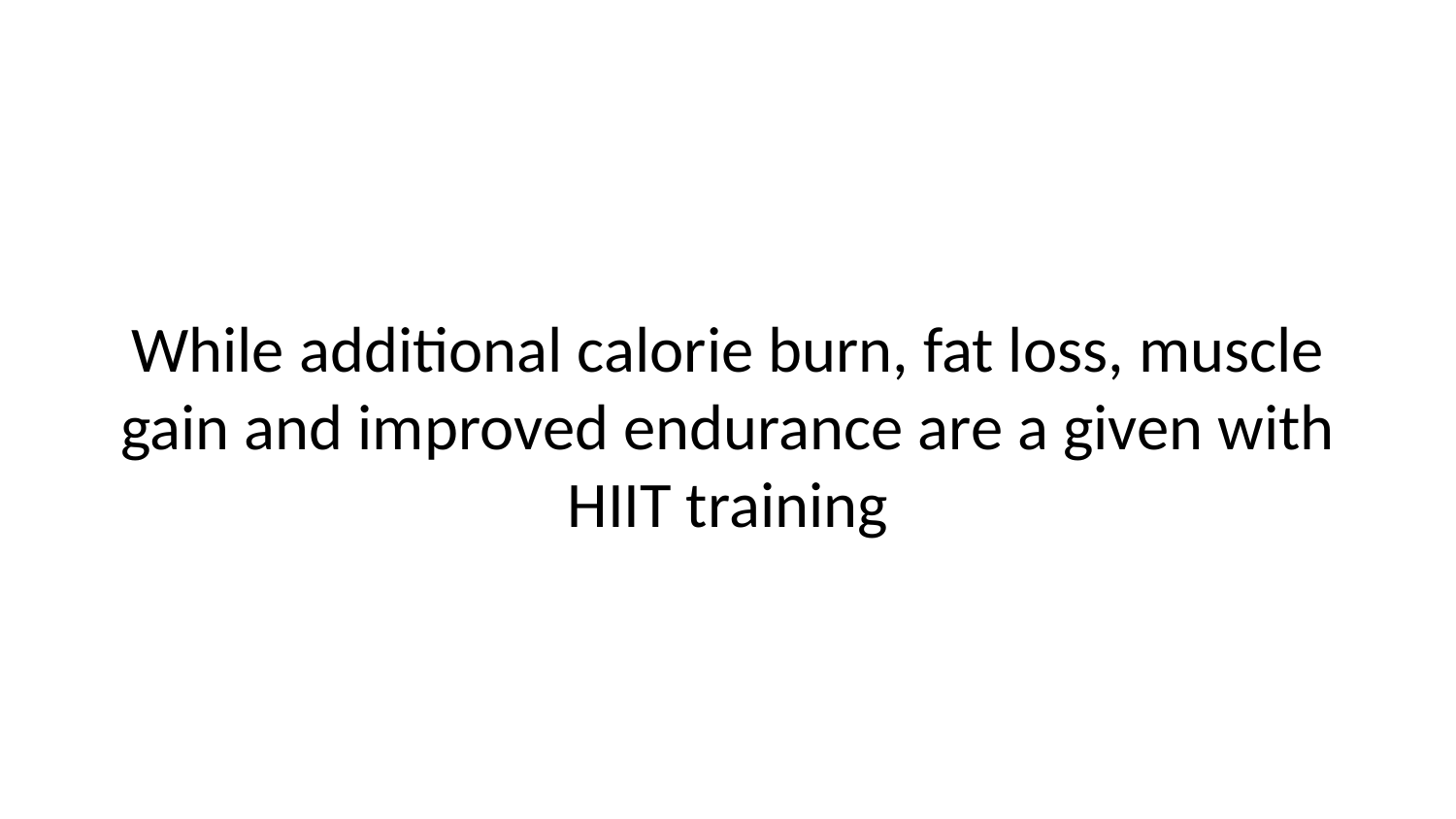

While additional calorie burn, fat loss, muscle gain and improved endurance are a given with HIIT training